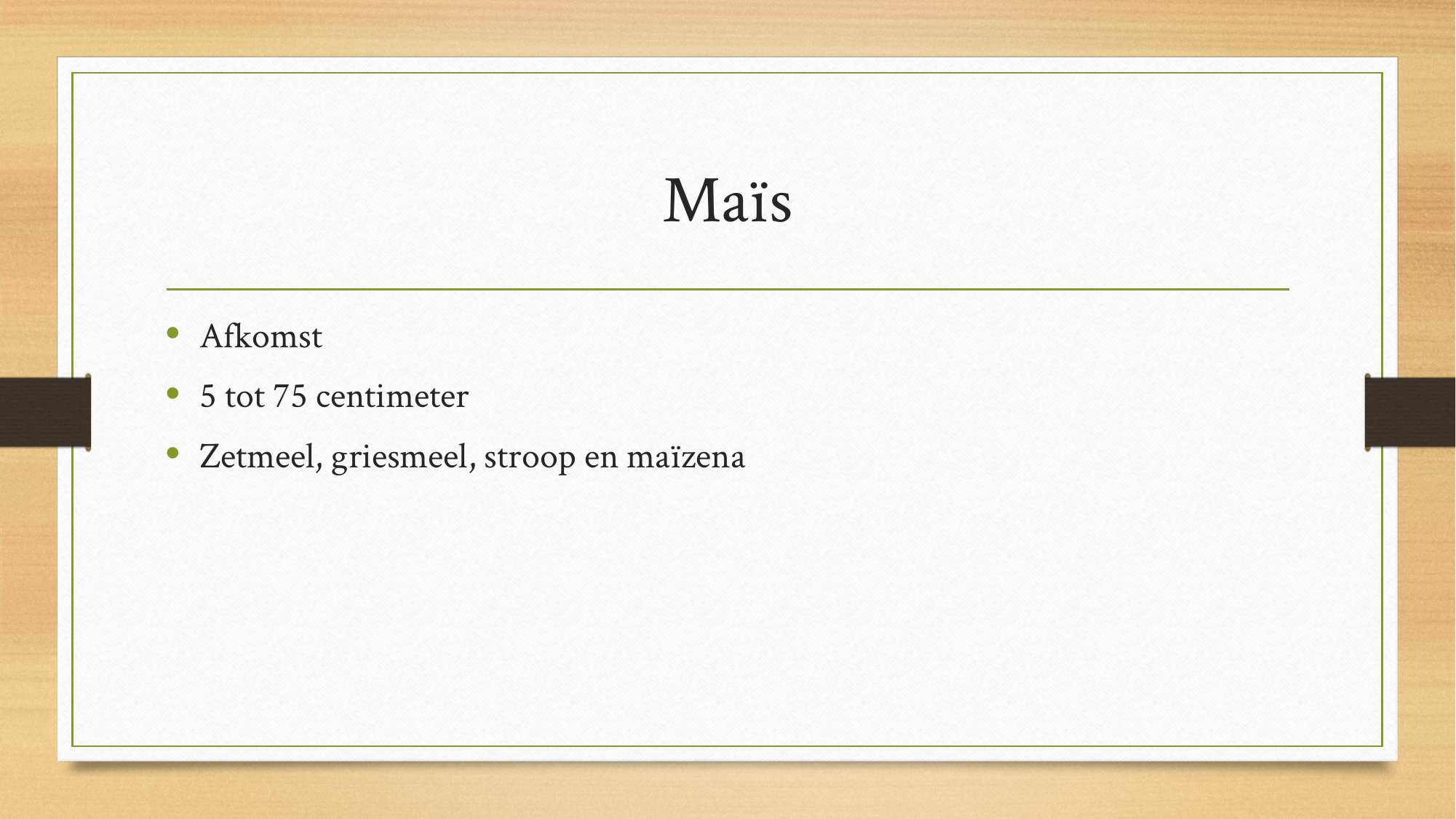

# Maïs
Afkomst
5 tot 75 centimeter
Zetmeel, griesmeel, stroop en maïzena